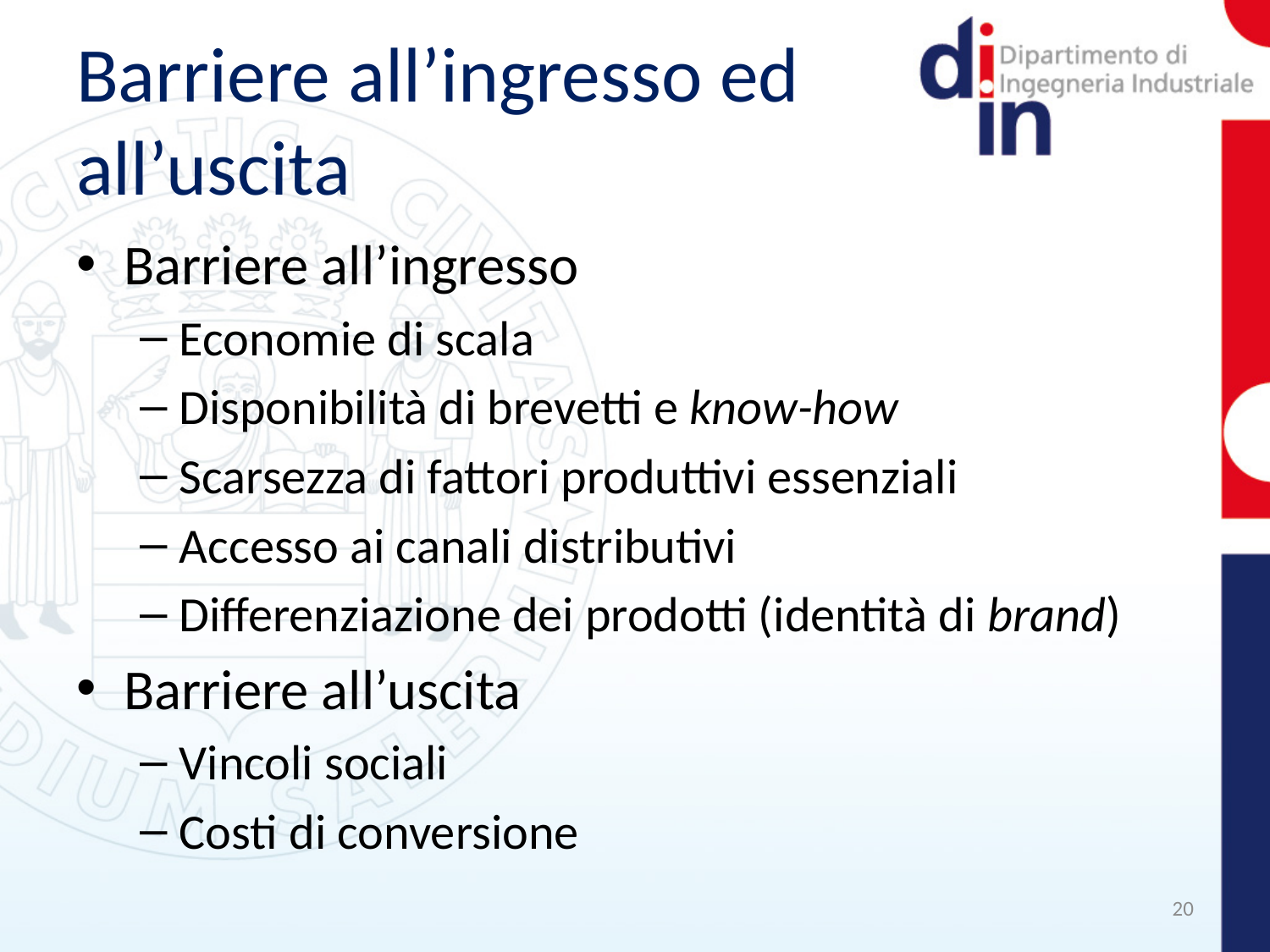

# Barriere all’ingresso ed all’uscita
Barriere all’ingresso
Economie di scala
Disponibilità di brevetti e know-how
Scarsezza di fattori produttivi essenziali
Accesso ai canali distributivi
Differenziazione dei prodotti (identità di brand)
Barriere all’uscita
Vincoli sociali
Costi di conversione
20